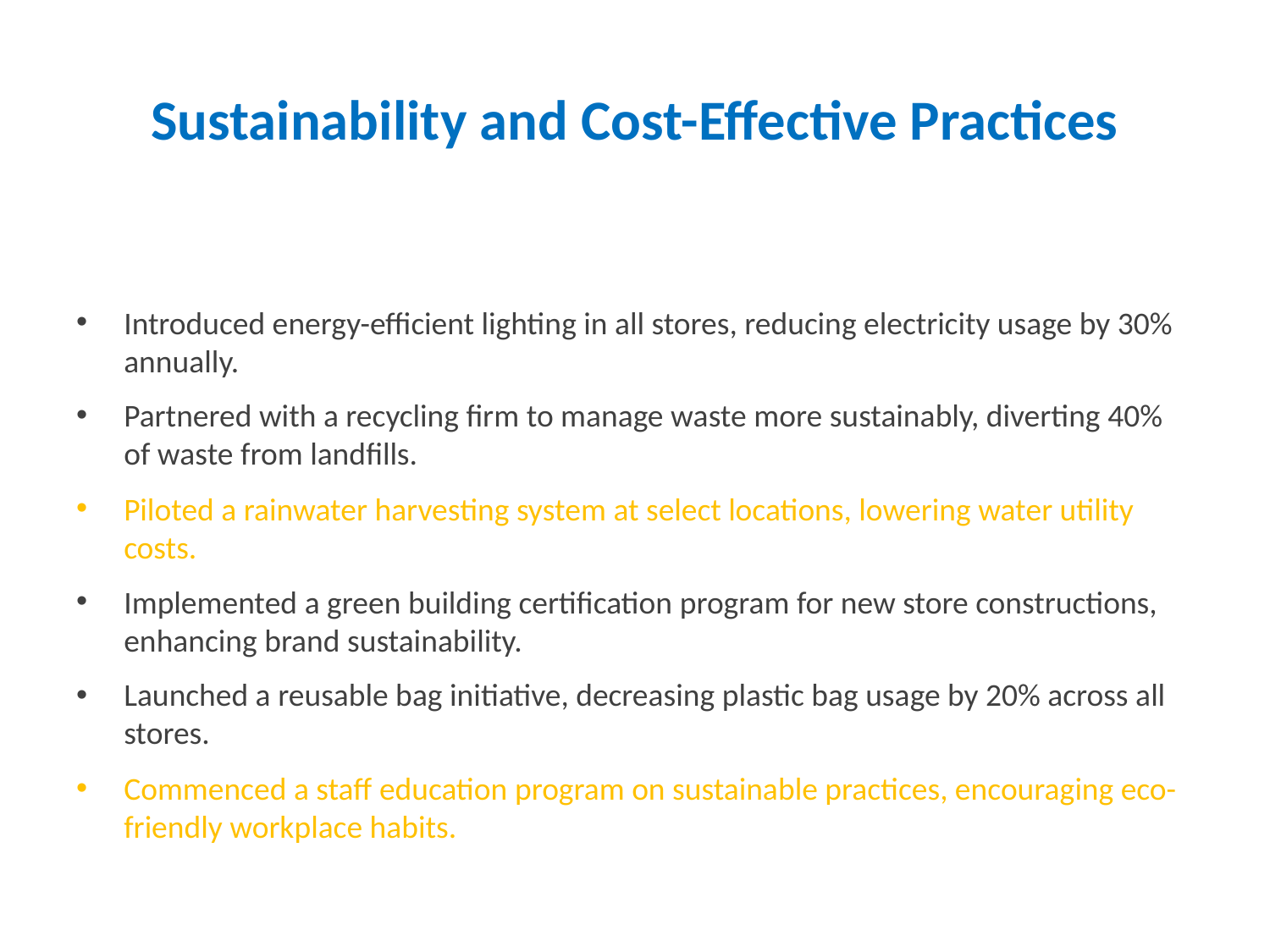

# Sustainability and Cost-Effective Practices

Introduced energy-efficient lighting in all stores, reducing electricity usage by 30% annually.
Partnered with a recycling firm to manage waste more sustainably, diverting 40% of waste from landfills.
Piloted a rainwater harvesting system at select locations, lowering water utility costs.
Implemented a green building certification program for new store constructions, enhancing brand sustainability.
Launched a reusable bag initiative, decreasing plastic bag usage by 20% across all stores.
Commenced a staff education program on sustainable practices, encouraging eco-friendly workplace habits.